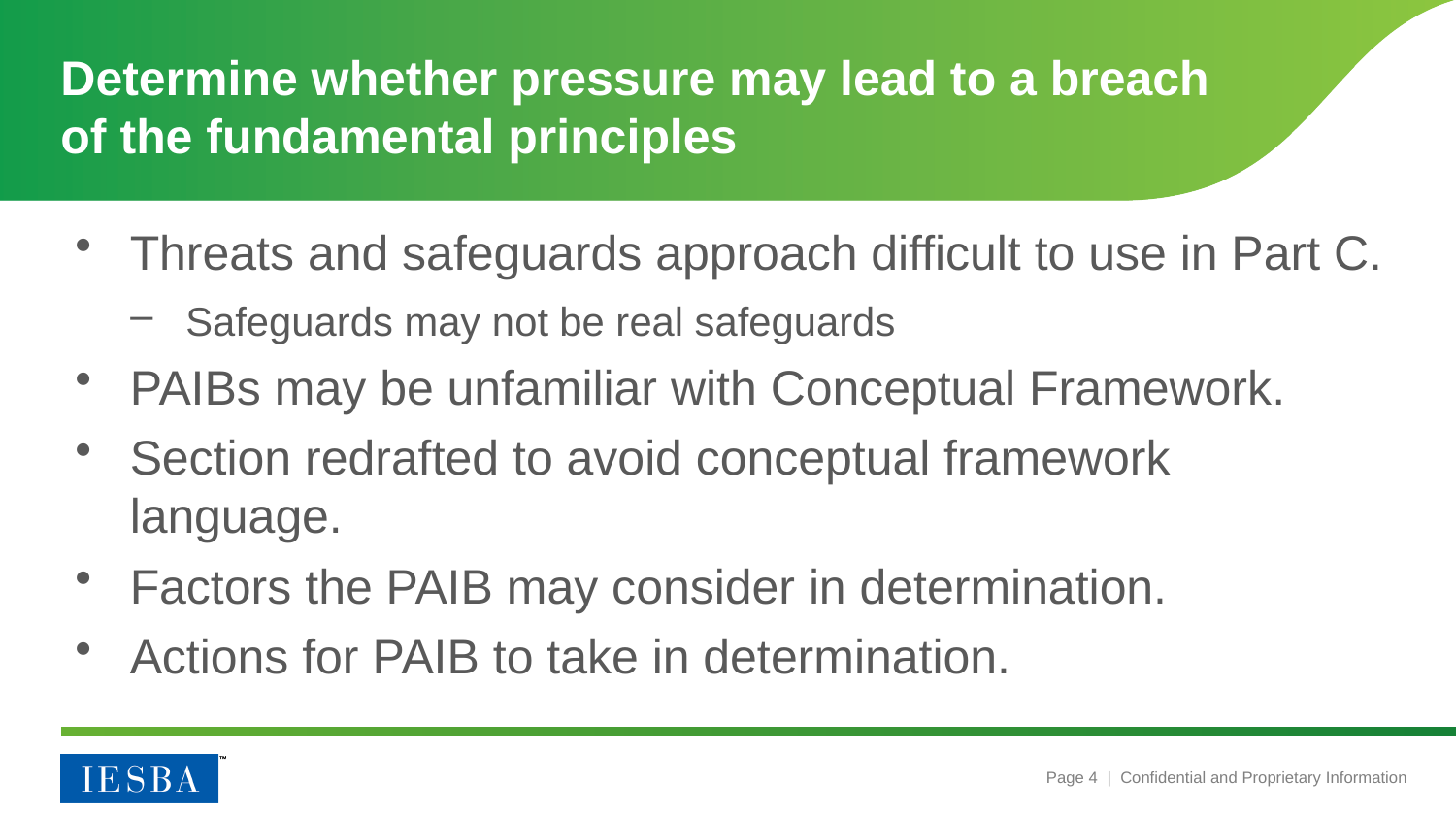

# Determine whether pressure may lead to a breach of the fundamental principles
Threats and safeguards approach difficult to use in Part C.
Safeguards may not be real safeguards
PAIBs may be unfamiliar with Conceptual Framework.
Section redrafted to avoid conceptual framework language.
Factors the PAIB may consider in determination.
Actions for PAIB to take in determination.